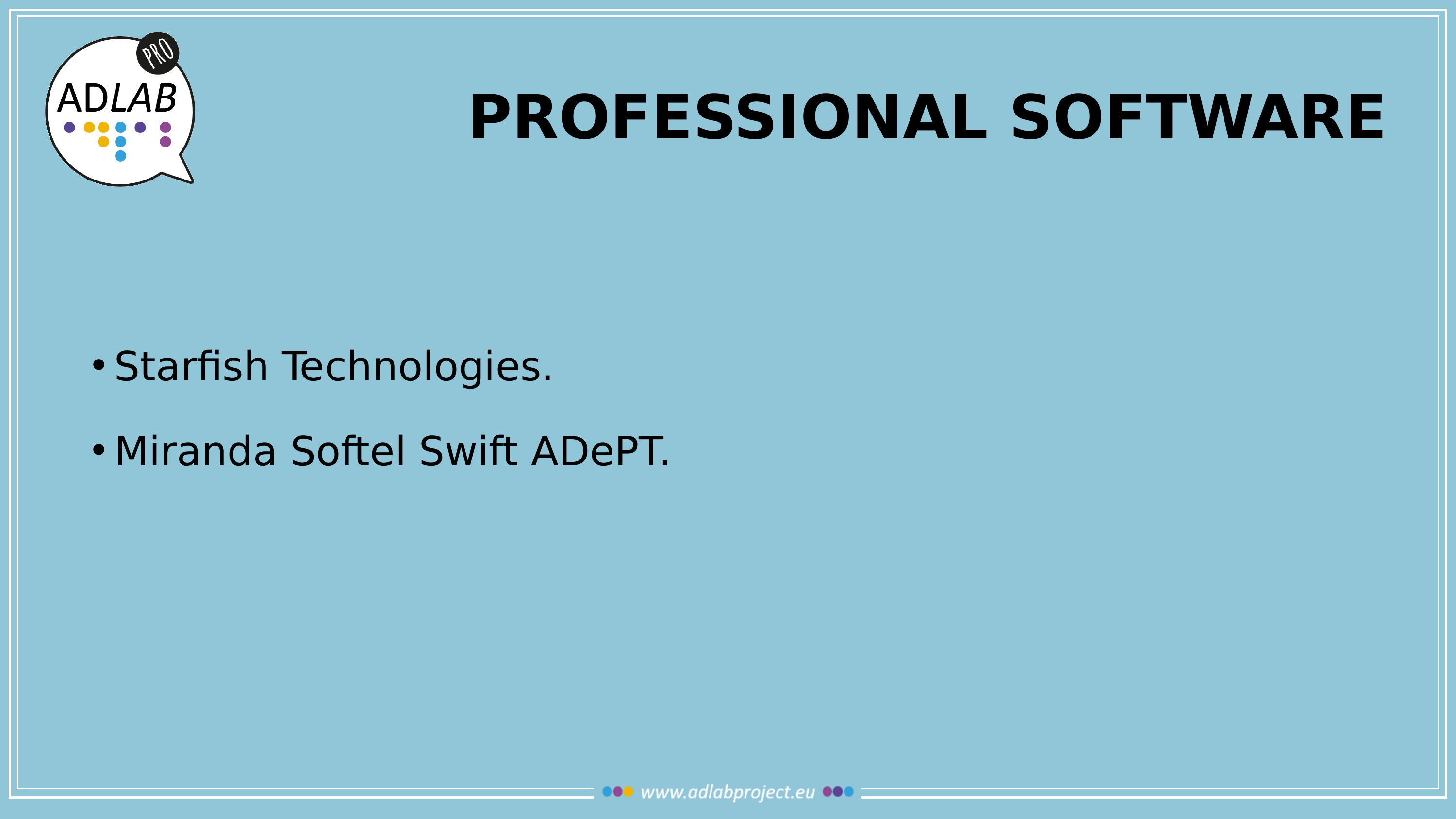

# Professional software
Starfish Technologies.
Miranda Softel Swift ADePT.